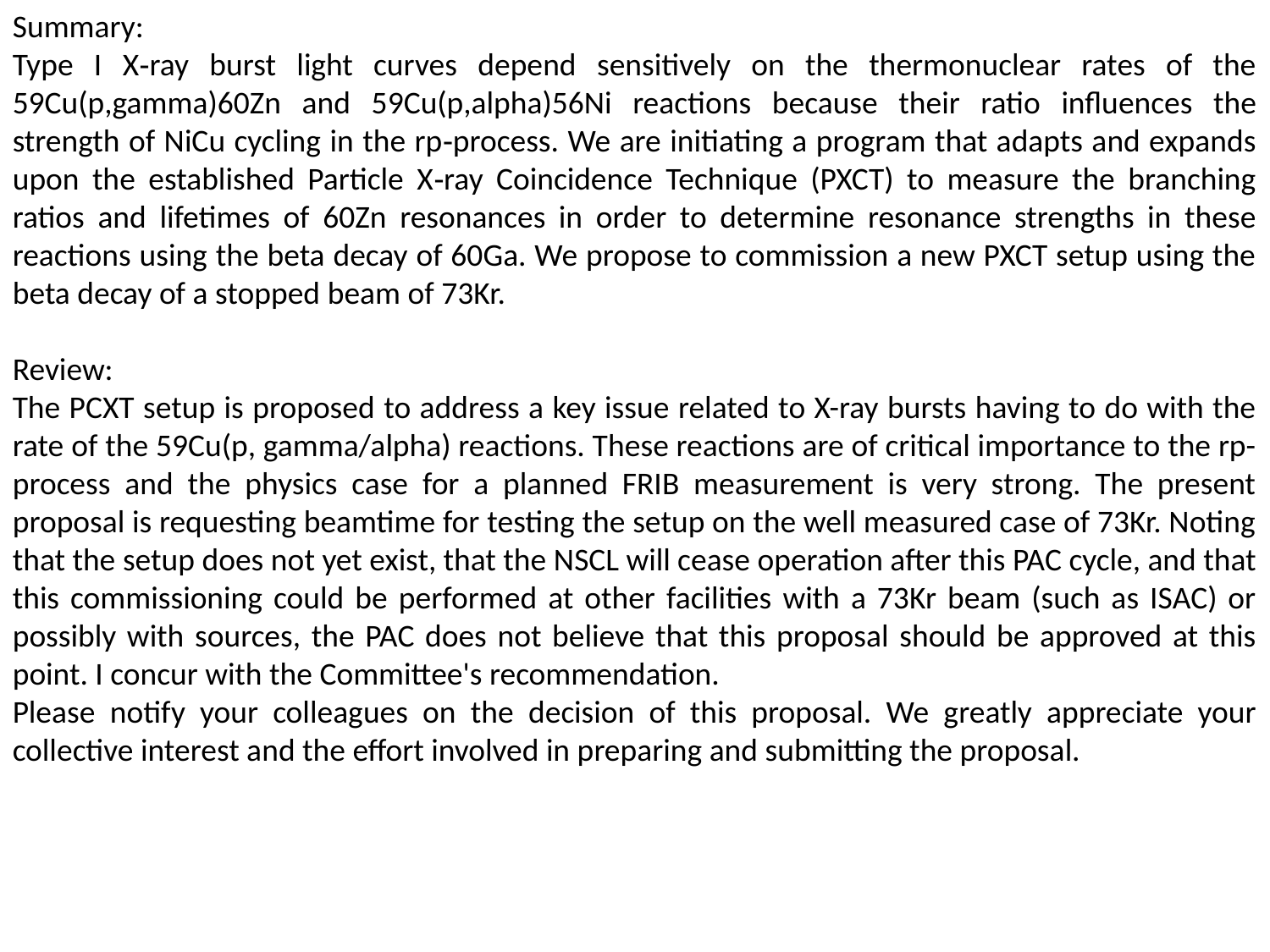

Summary:
Type I X‐ray burst light curves depend sensitively on the thermonuclear rates of the 59Cu(p,gamma)60Zn and 59Cu(p,alpha)56Ni reactions because their ratio influences the strength of NiCu cycling in the rp‐process. We are initiating a program that adapts and expands upon the established Particle X‐ray Coincidence Technique (PXCT) to measure the branching ratios and lifetimes of 60Zn resonances in order to determine resonance strengths in these reactions using the beta decay of 60Ga. We propose to commission a new PXCT setup using the beta decay of a stopped beam of 73Kr.

Review:
The PCXT setup is proposed to address a key issue related to X-ray bursts having to do with the rate of the 59Cu(p, gamma/alpha) reactions. These reactions are of critical importance to the rp-process and the physics case for a planned FRIB measurement is very strong. The present proposal is requesting beamtime for testing the setup on the well measured case of 73Kr. Noting that the setup does not yet exist, that the NSCL will cease operation after this PAC cycle, and that this commissioning could be performed at other facilities with a 73Kr beam (such as ISAC) or possibly with sources, the PAC does not believe that this proposal should be approved at this point. I concur with the Committee's recommendation.
Please notify your colleagues on the decision of this proposal. We greatly appreciate your collective interest and the effort involved in preparing and submitting the proposal.